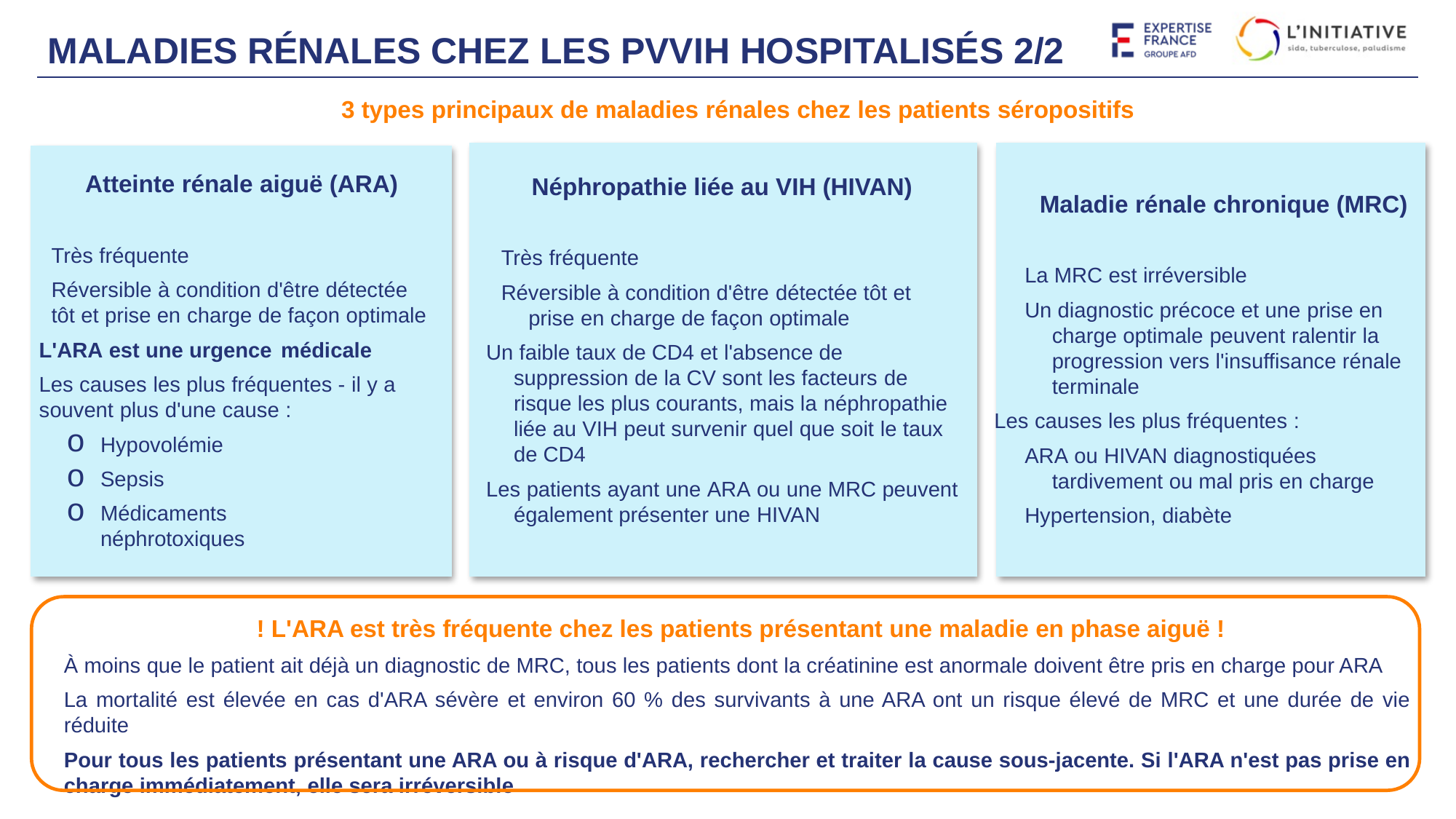

# Maladies rénales chez les PVVIH hospitalisés 2/2
3 types principaux de maladies rénales chez les patients séropositifs

Néphropathie liée au VIH (HIVAN)

Très fréquente
Réversible à condition d'être détectée tôt et prise en charge de façon optimale
Un faible taux de CD4 et l'absence de suppression de la CV sont les facteurs de risque les plus courants, mais la néphropathie liée au VIH peut survenir quel que soit le taux de CD4
Les patients ayant une ARA ou une MRC peuvent également présenter une HIVAN
Atteinte rénale aiguë (ARA)

Très fréquente
Réversible à condition d'être détectée tôt et prise en charge de façon optimale
L'ARA est une urgence     médicale
Les causes les plus fréquentes - il y a souvent plus d'une cause :
Hypovolémie
Sepsis
Médicaments néphrotoxiques
Maladie rénale chronique (MRC)

La MRC est irréversible
Un diagnostic précoce et une prise en charge optimale peuvent ralentir la progression vers l'insuffisance rénale terminale
Les causes les plus fréquentes :
ARA ou HIVAN diagnostiquées tardivement ou mal pris en charge
Hypertension, diabète

 ! L'ARA est très fréquente chez les patients présentant une maladie en phase aiguë !
À moins que le patient ait déjà un diagnostic de MRC, tous les patients dont la créatinine est anormale doivent être pris en charge pour ARA
La mortalité est élevée en cas d'ARA sévère et environ 60 % des survivants à une ARA ont un risque élevé de MRC et une durée de vie réduite
Pour tous les patients présentant une ARA ou à risque d'ARA, rechercher et traiter la cause sous-jacente. Si l'ARA n'est pas prise en charge immédiatement, elle sera irréversible